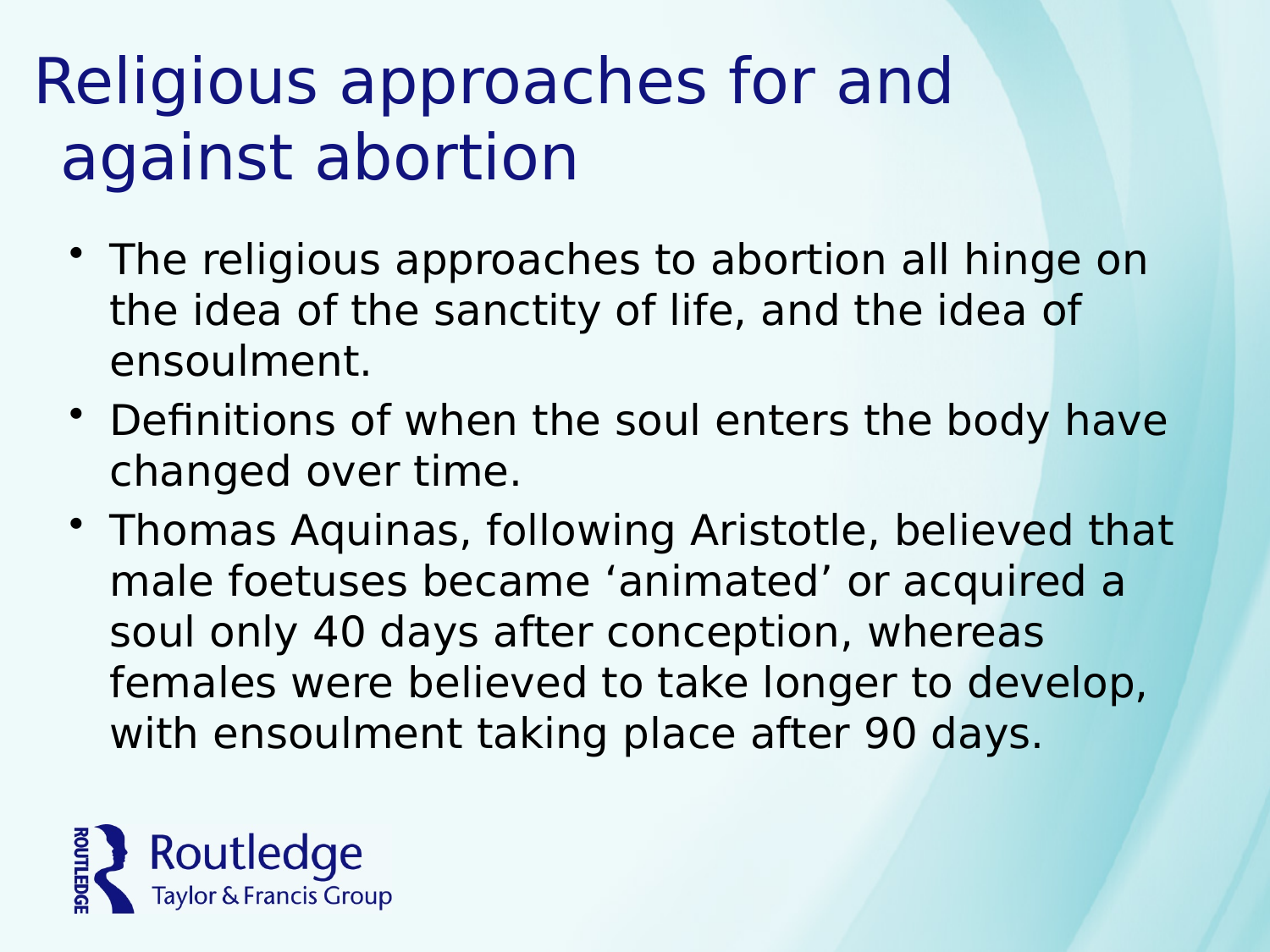

# Religious approaches for and against abortion
The religious approaches to abortion all hinge on the idea of the sanctity of life, and the idea of ensoulment.
Definitions of when the soul enters the body have changed over time.
Thomas Aquinas, following Aristotle, believed that male foetuses became ‘animated’ or acquired a soul only 40 days after conception, whereas females were believed to take longer to develop, with ensoulment taking place after 90 days.